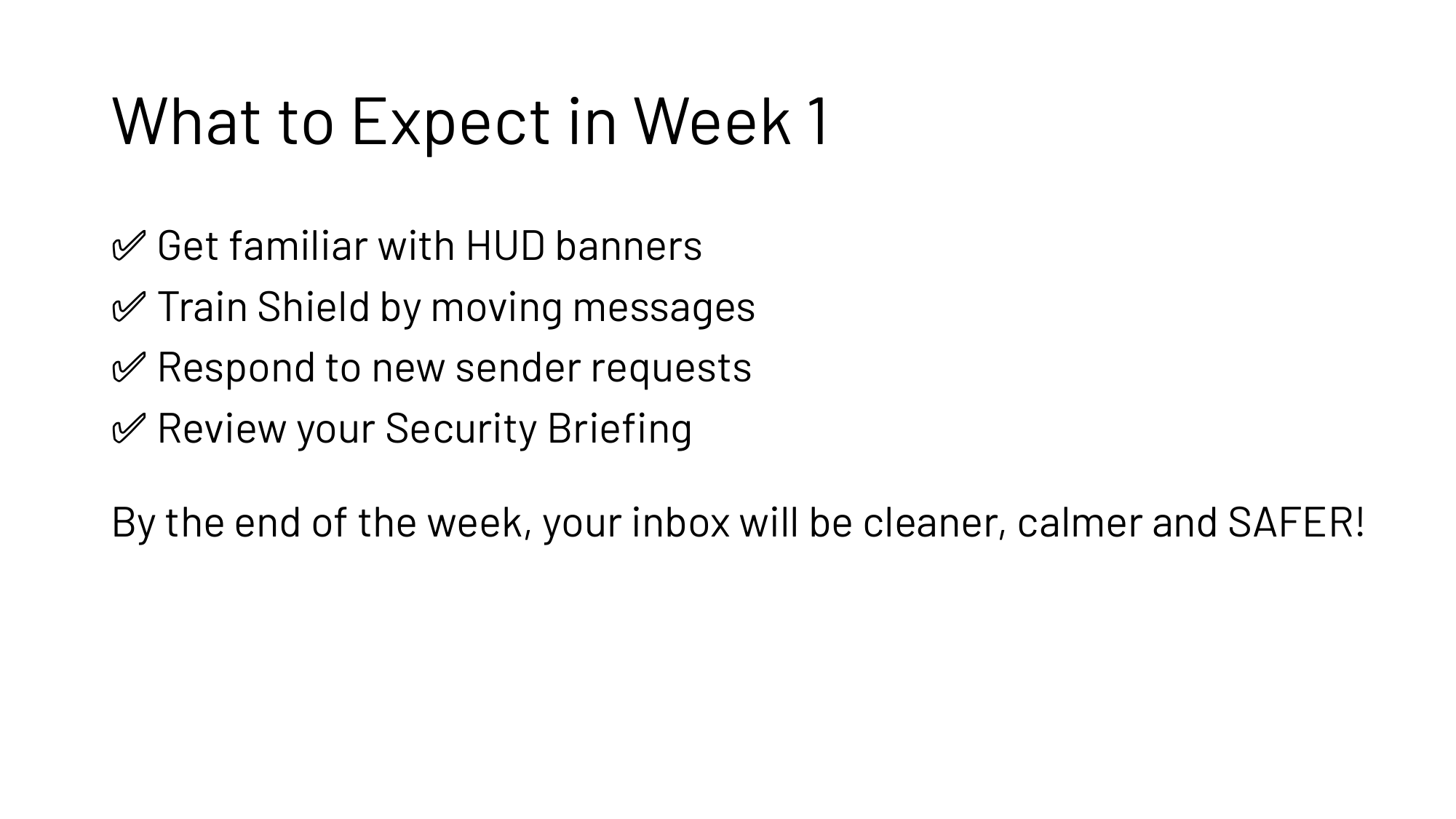

# What to Expect in Week 1
✅ Get familiar with HUD banners
✅ Train Shield by moving messages
✅ Respond to new sender requests
✅ Review your Security Briefing

By the end of the week, your inbox will be cleaner, calmer and SAFER!